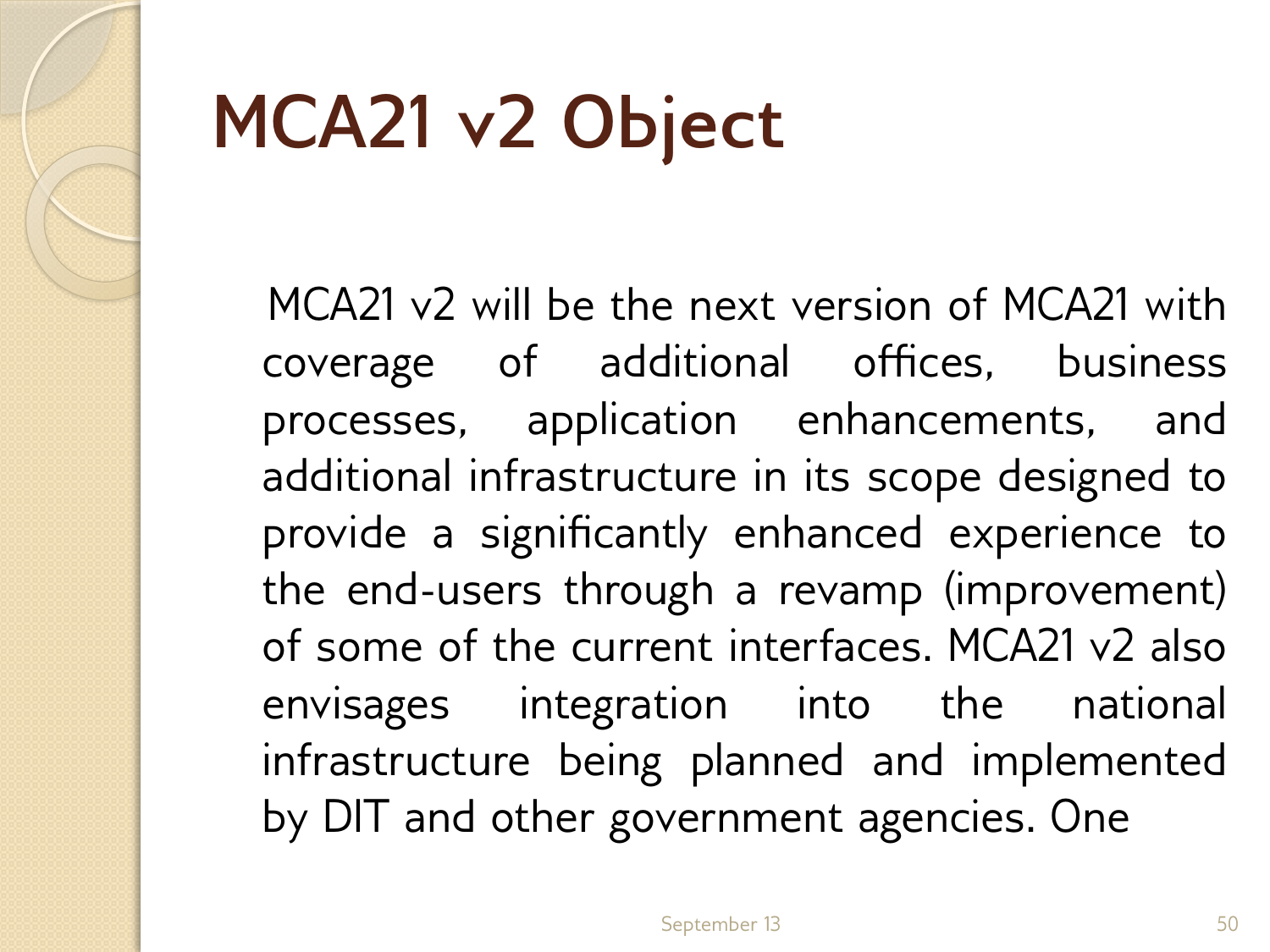

# MCA21 v2 Object

   MCA21 v2 will be the next version of MCA21 with coverage of additional offices, business processes, application enhancements, and additional infrastructure in its scope designed to provide a significantly enhanced experience to the end-users through a revamp (improvement) of some of the current interfaces. MCA21 v2 also envisages integration into the national infrastructure being planned and implemented by DIT and other government agencies. One
September 13
50